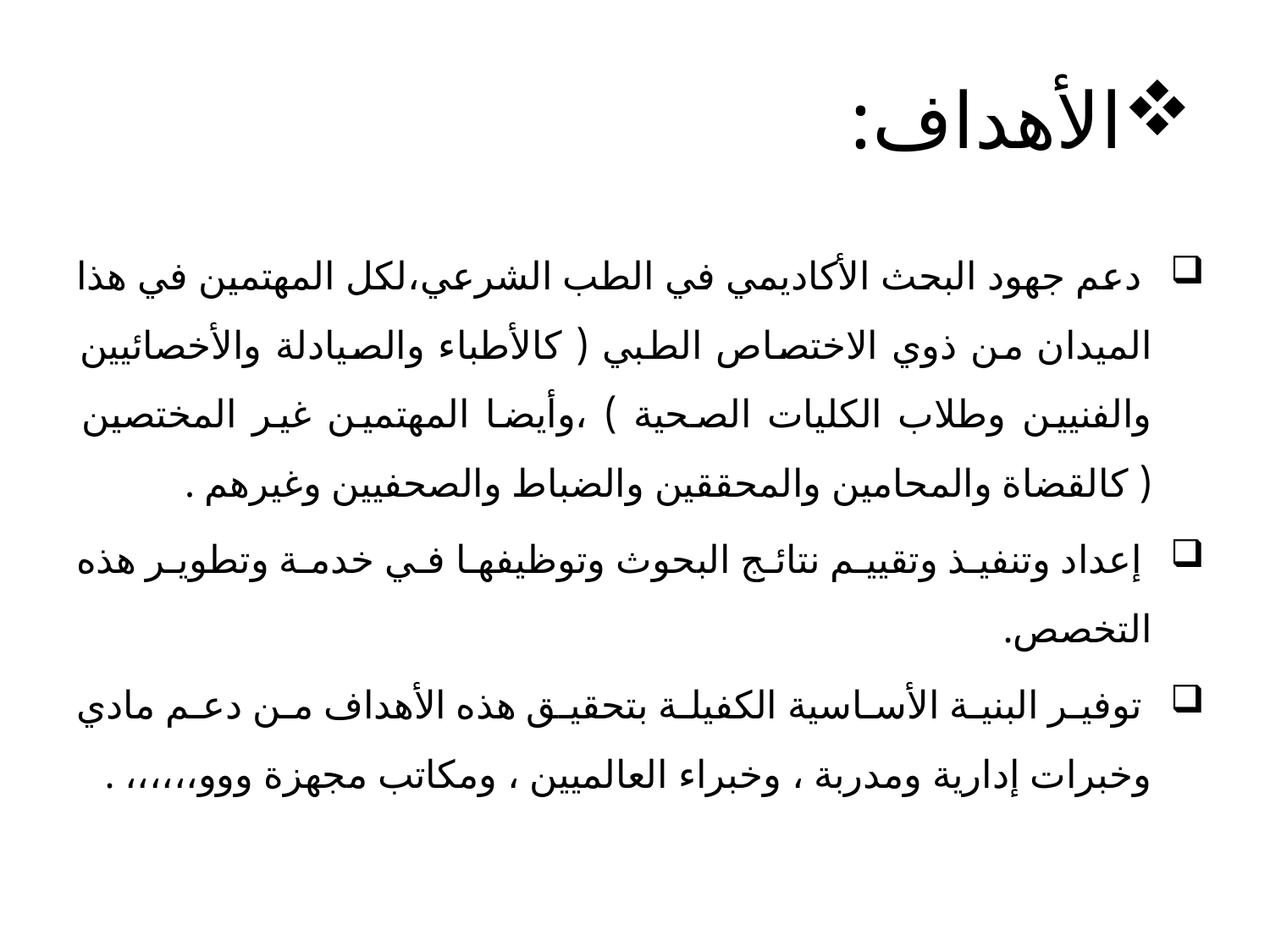

# الأهداف:
 دعم جهود البحث الأكاديمي في الطب الشرعي،لكل المهتمين في هذا الميدان من ذوي الاختصاص الطبي ( كالأطباء والصيادلة والأخصائيين والفنيين وطلاب الكليات الصحية ) ،وأيضا المهتمين غير المختصين ( كالقضاة والمحامين والمحققين والضباط والصحفيين وغيرهم .
 إعداد وتنفيذ وتقييم نتائج البحوث وتوظيفها في خدمة وتطوير هذه التخصص.
 توفير البنية الأساسية الكفيلة بتحقيق هذه الأهداف من دعم مادي وخبرات إدارية ومدربة ، وخبراء العالميين ، ومكاتب مجهزة ووو،،،،،، .